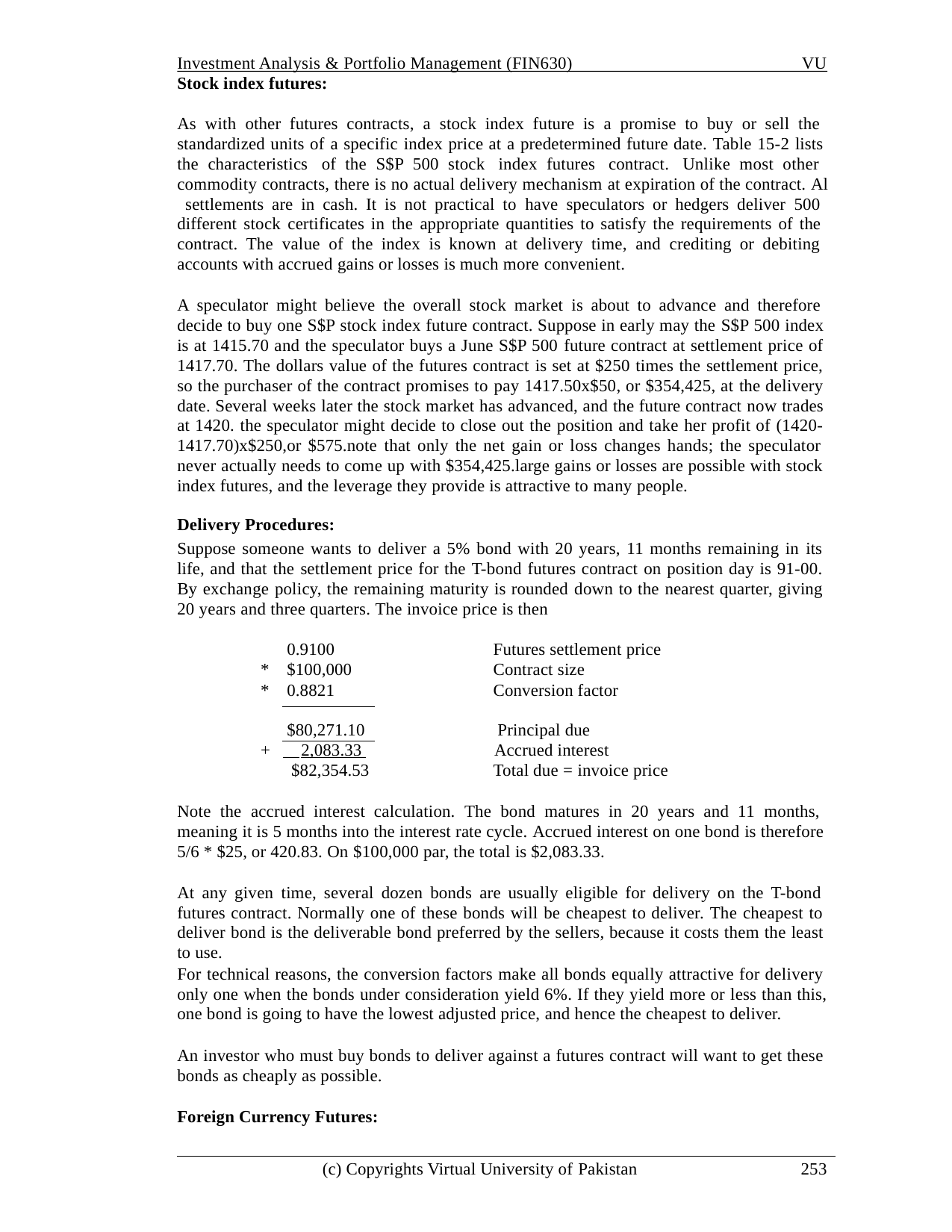

Investment Analysis & Portfolio Management (FIN630)
VU
Stock index futures:

As with other futures contracts, a stock index future is a promise to buy or sell the  standardized units of a specific index price at a predetermined future date. Table 15-2 lists  the characteristics of the S$P 500 stock index futures contract. Unlike most other  commodity contracts, there is no actual delivery mechanism at expiration of the contract. Al  settlements are in cash. It is not practical to have speculators or hedgers deliver 500  different stock certificates in the appropriate quantities to satisfy the requirements of the  contract. The value of the index is known at delivery time, and crediting or debiting  accounts with accrued gains or losses is much more convenient.

A speculator might believe the overall stock market is about to advance and therefore  decide to buy one S$P stock index future contract. Suppose in early may the S$P 500 index  is at 1415.70 and the speculator buys a June S$P 500 future contract at settlement price of  1417.70. The dollars value of the futures contract is set at $250 times the settlement price,  so the purchaser of the contract promises to pay 1417.50x$50, or $354,425, at the delivery  date. Several weeks later the stock market has advanced, and the future contract now trades  at 1420. the speculator might decide to close out the position and take her profit of (1420-  1417.70)x$250,or $575.note that only the net gain or loss changes hands; the speculator  never actually needs to come up with $354,425.large gains or losses are possible with stock  index futures, and the leverage they provide is attractive to many people.

Delivery Procedures:
Suppose someone wants to deliver a 5% bond with 20 years, 11 months remaining in its  life, and that the settlement price for the T-bond futures contract on position day is 91-00.  By exchange policy, the remaining maturity is rounded down to the nearest quarter, giving  20 years and three quarters. The invoice price is then

|  | 0.9100 | Futures settlement price |
| --- | --- | --- |
| \* | $100,000 | Contract size |
| \* | 0.8821 | Conversion factor |
|  | $80,271.10 | Principal due |
| + | 2,083.33 | Accrued interest |
|  | $82,354.53 | Total due = invoice price |
Note the accrued interest calculation. The bond matures in 20 years and 11 months,  meaning it is 5 months into the interest rate cycle. Accrued interest on one bond is therefore  5/6 * $25, or 420.83. On $100,000 par, the total is $2,083.33.

At any given time, several dozen bonds are usually eligible for delivery on the T-bond  futures contract. Normally one of these bonds will be cheapest to deliver. The cheapest to  deliver bond is the deliverable bond preferred by the sellers, because it costs them the least  to use.
For technical reasons, the conversion factors make all bonds equally attractive for delivery  only one when the bonds under consideration yield 6%. If they yield more or less than this,
one bond is going to have the lowest adjusted price, and hence the cheapest to deliver.

An investor who must buy bonds to deliver against a futures contract will want to get these  bonds as cheaply as possible.

Foreign Currency Futures:
(c) Copyrights Virtual University of Pakistan
253